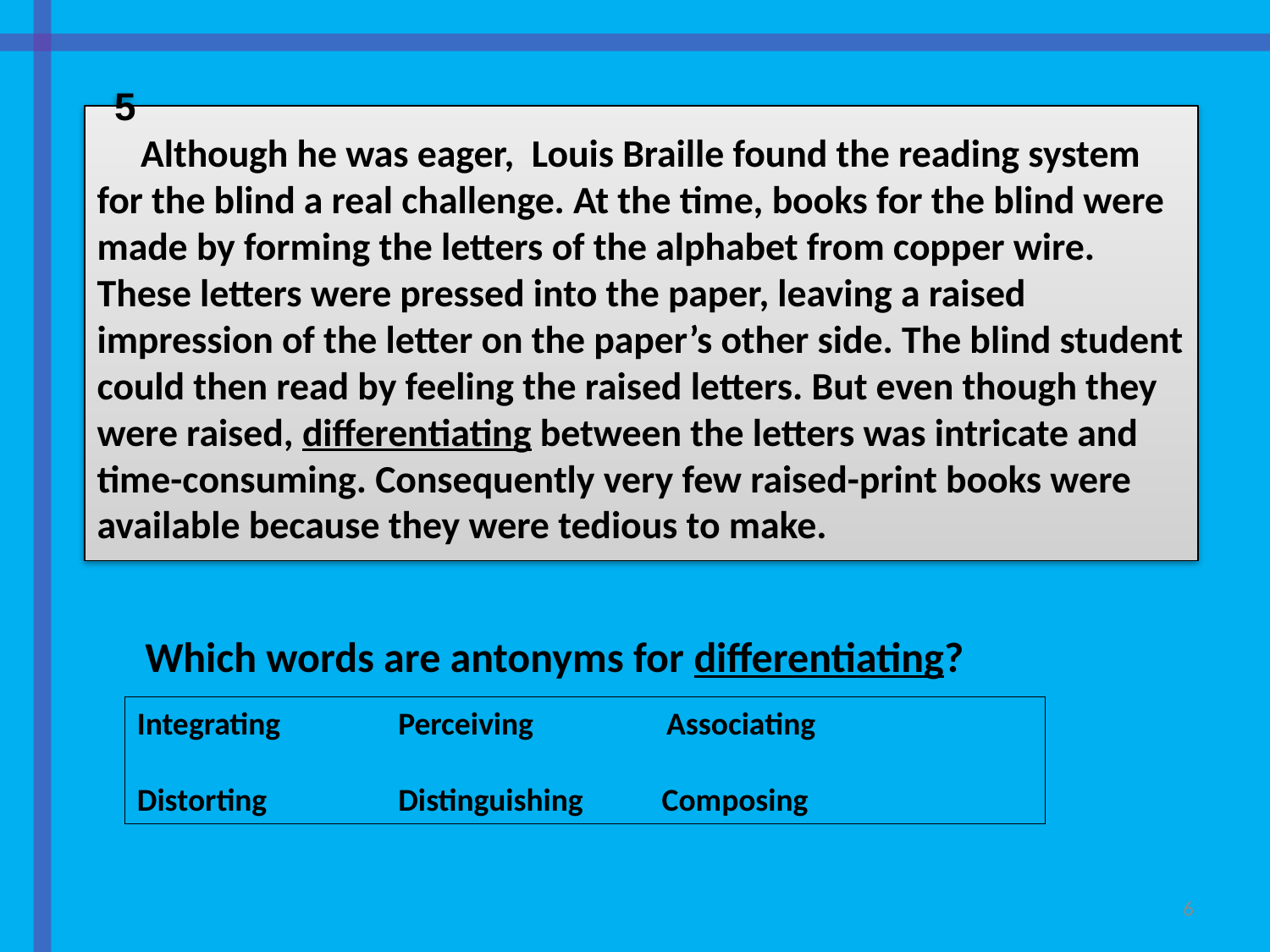

5
     Although he was eager,  Louis Braille found the reading system for the blind a real challenge. At the time, books for the blind were made by forming the letters of the alphabet from copper wire. These letters were pressed into the paper, leaving a raised impression of the letter on the paper’s other side. The blind student could then read by feeling the raised letters. But even though they were raised, differentiating between the letters was intricate and time-consuming. Consequently very few raised-print books were available because they were tedious to make.

Which words are antonyms for differentiating?

Integrating         	 Perceiving 	   Associating

Distorting 	 Distinguishing           Composing
6